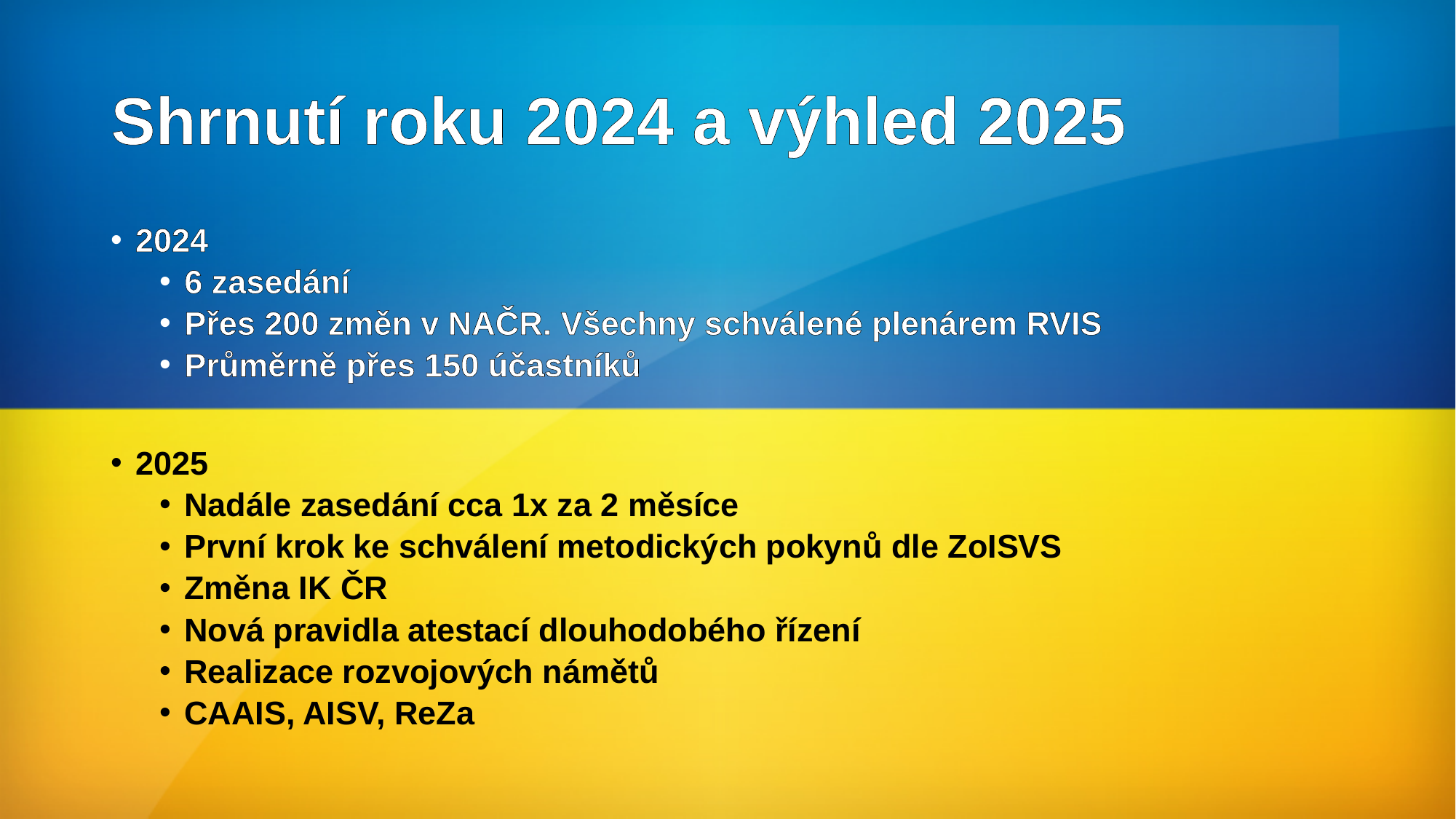

# Shrnutí roku 2024 a výhled 2025
2024
6 zasedání
Přes 200 změn v NAČR. Všechny schválené plenárem RVIS
Průměrně přes 150 účastníků

2025
Nadále zasedání cca 1x za 2 měsíce
První krok ke schválení metodických pokynů dle ZoISVS
Změna IK ČR
Nová pravidla atestací dlouhodobého řízení
Realizace rozvojových námětů
CAAIS, AISV, ReZa